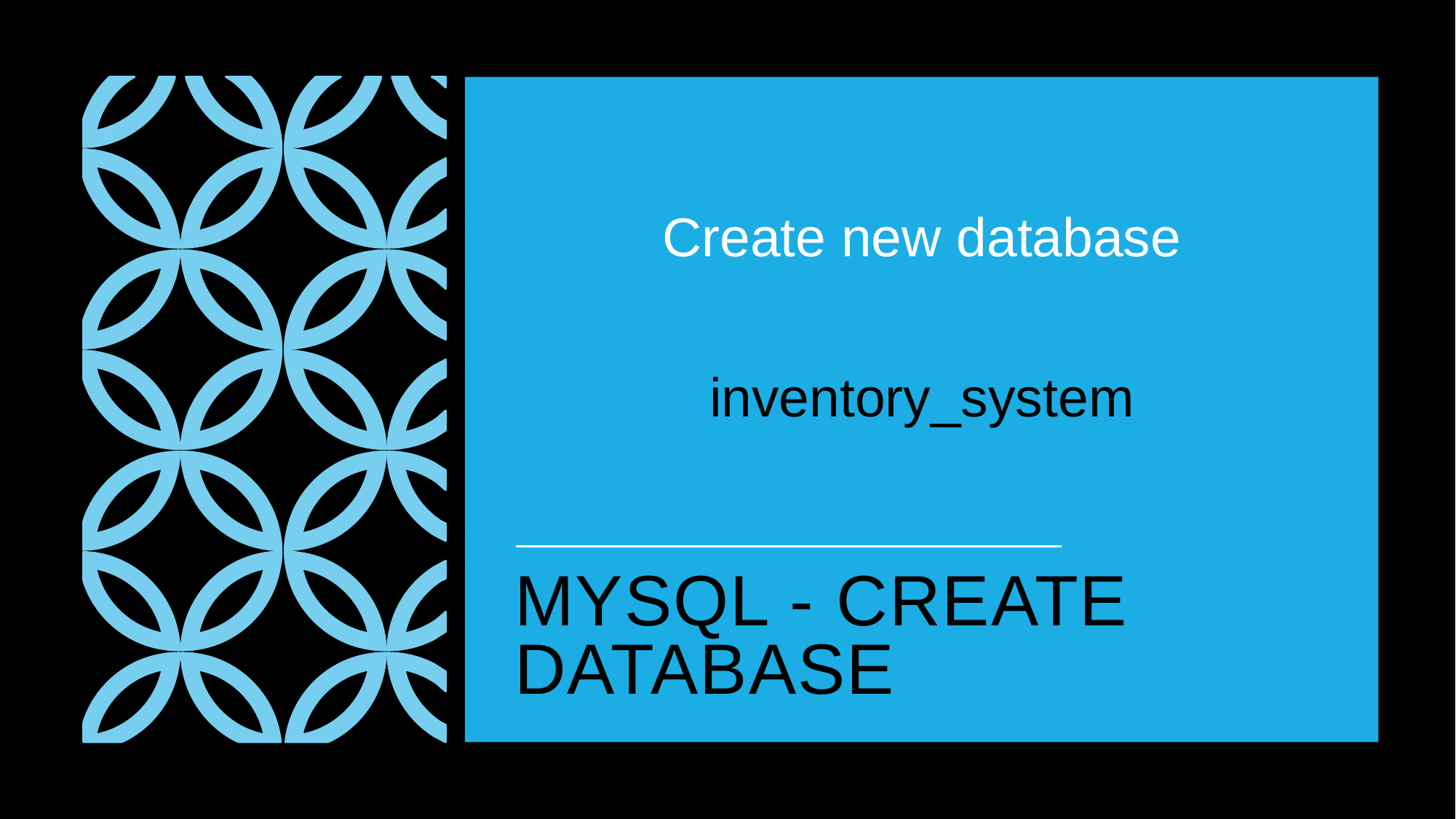

Create new database

inventory_system

# MySQL - CREATE DATABASE